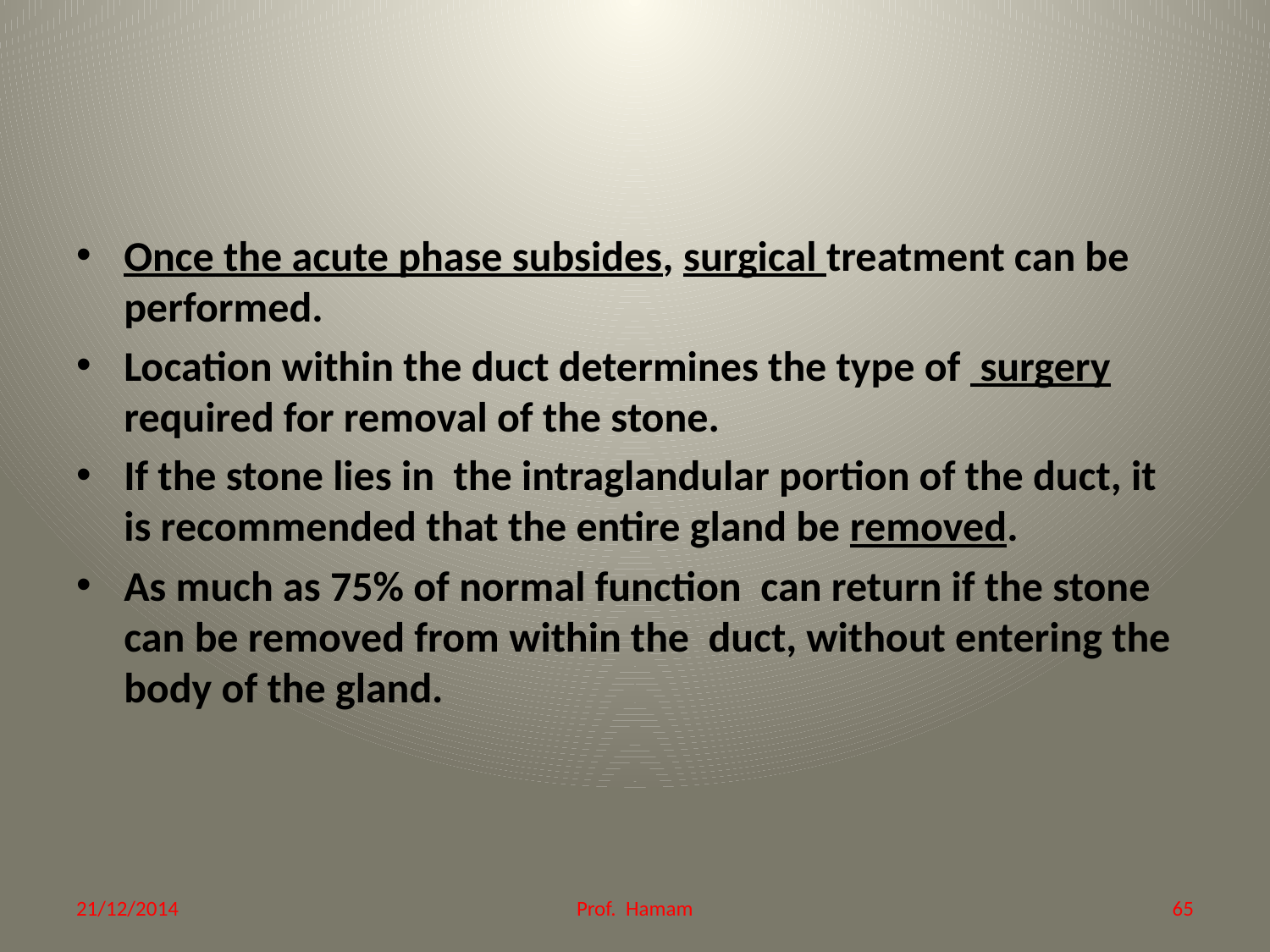

#
Once the acute phase subsides, surgical treatment can be performed.
Location within the duct determines the type of  surgery required for removal of the stone.
If the stone lies in  the intraglandular portion of the duct, it is recommended that the entire gland be removed.
As much as 75% of normal function  can return if the stone can be removed from within the  duct, without entering the body of the gland.

21/12/2014
Prof.  Hamam
65